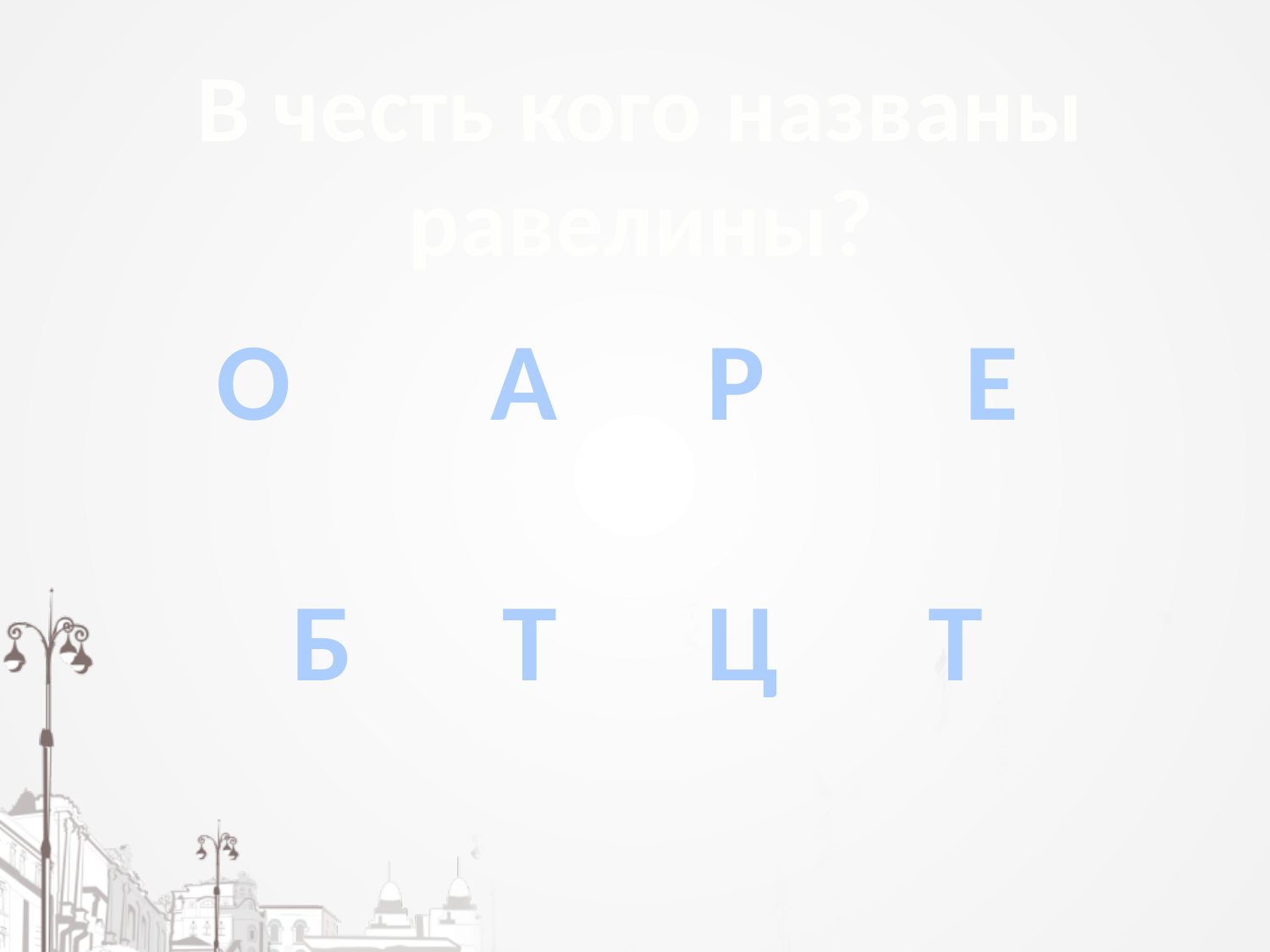

В честь кого названы равелины?
О        А      Р        Е

   Б      Т      Ц      Т